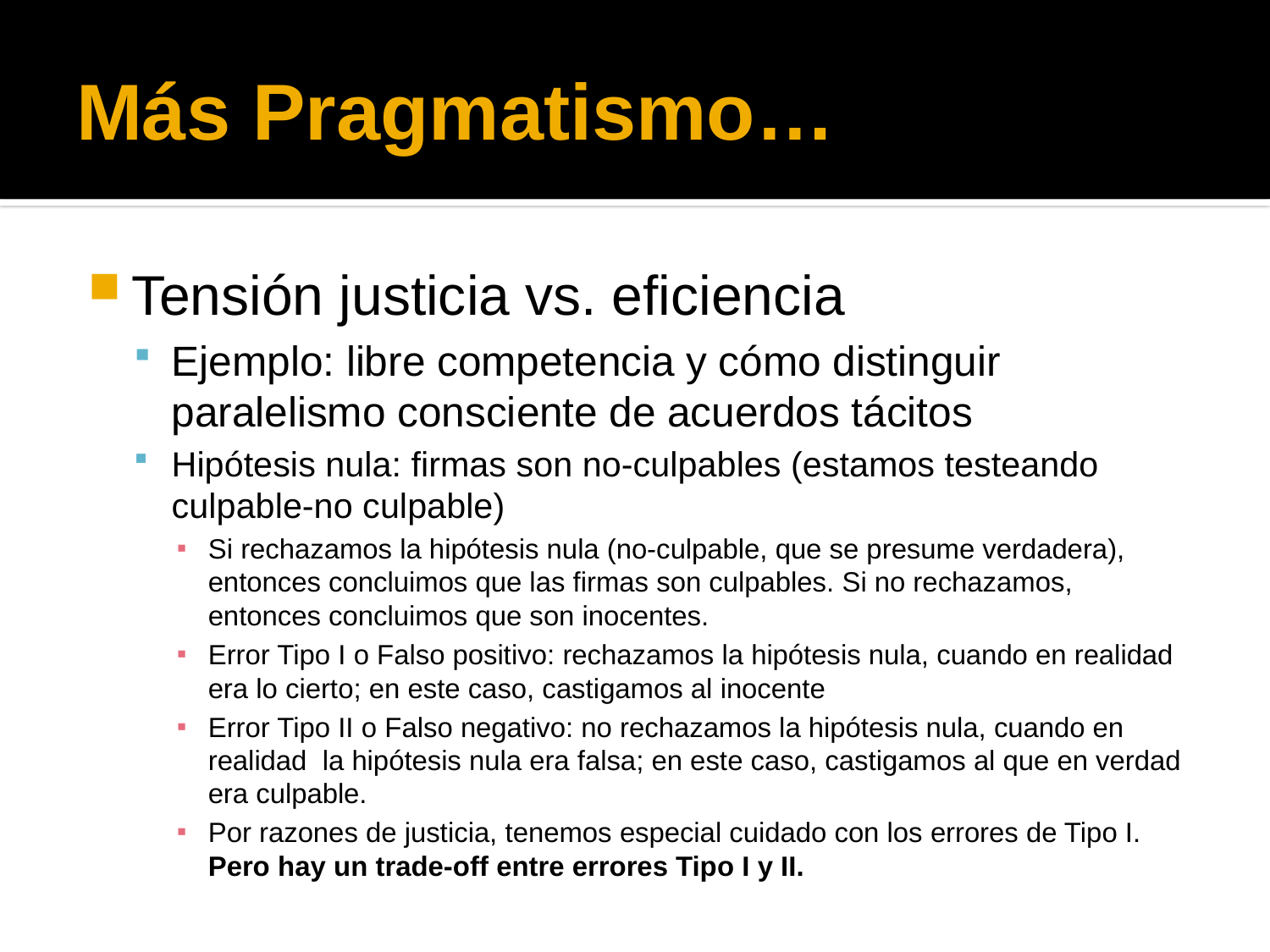

# Más Pragmatismo…
Tensión justicia vs. eficiencia
Ejemplo: libre competencia y cómo distinguir paralelismo consciente de acuerdos tácitos
Hipótesis nula: firmas son no-culpables (estamos testeando culpable-no culpable)
Si rechazamos la hipótesis nula (no-culpable, que se presume verdadera), entonces concluimos que las firmas son culpables. Si no rechazamos, entonces concluimos que son inocentes.
Error Tipo I o Falso positivo: rechazamos la hipótesis nula, cuando en realidad era lo cierto; en este caso, castigamos al inocente
Error Tipo II o Falso negativo: no rechazamos la hipótesis nula, cuando en realidad  la hipótesis nula era falsa; en este caso, castigamos al que en verdad era culpable.
Por razones de justicia, tenemos especial cuidado con los errores de Tipo I. Pero hay un trade-off entre errores Tipo I y II.